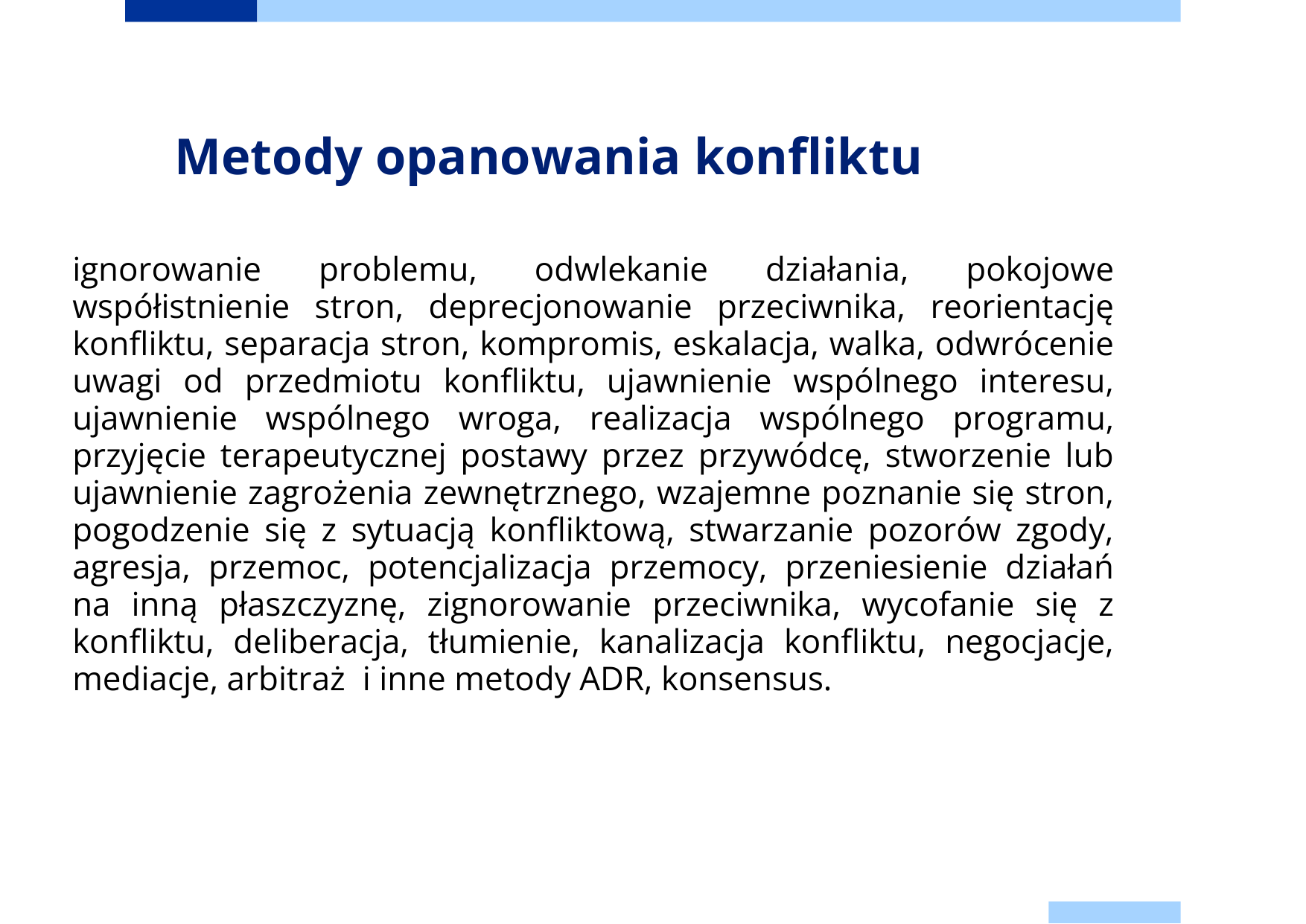

# Metody opanowania konfliktu
ignorowanie problemu, odwlekanie działania, pokojowe współistnienie stron, deprecjonowanie przeciwnika, reorientację konfliktu, separacja stron, kompromis, eskalacja, walka, odwrócenie uwagi od przedmiotu konfliktu, ujawnienie wspólnego interesu, ujawnienie wspólnego wroga, realizacja wspólnego programu, przyjęcie terapeutycznej postawy przez przywódcę, stworzenie lub ujawnienie zagrożenia zewnętrznego, wzajemne poznanie się stron, pogodzenie się z sytuacją konfliktową, stwarzanie pozorów zgody, agresja, przemoc, potencjalizacja przemocy, przeniesienie działań na inną płaszczyznę, zignorowanie przeciwnika, wycofanie się z konfliktu, deliberacja, tłumienie, kanalizacja konfliktu, negocjacje, mediacje, arbitraż  i inne metody ADR, konsensus.